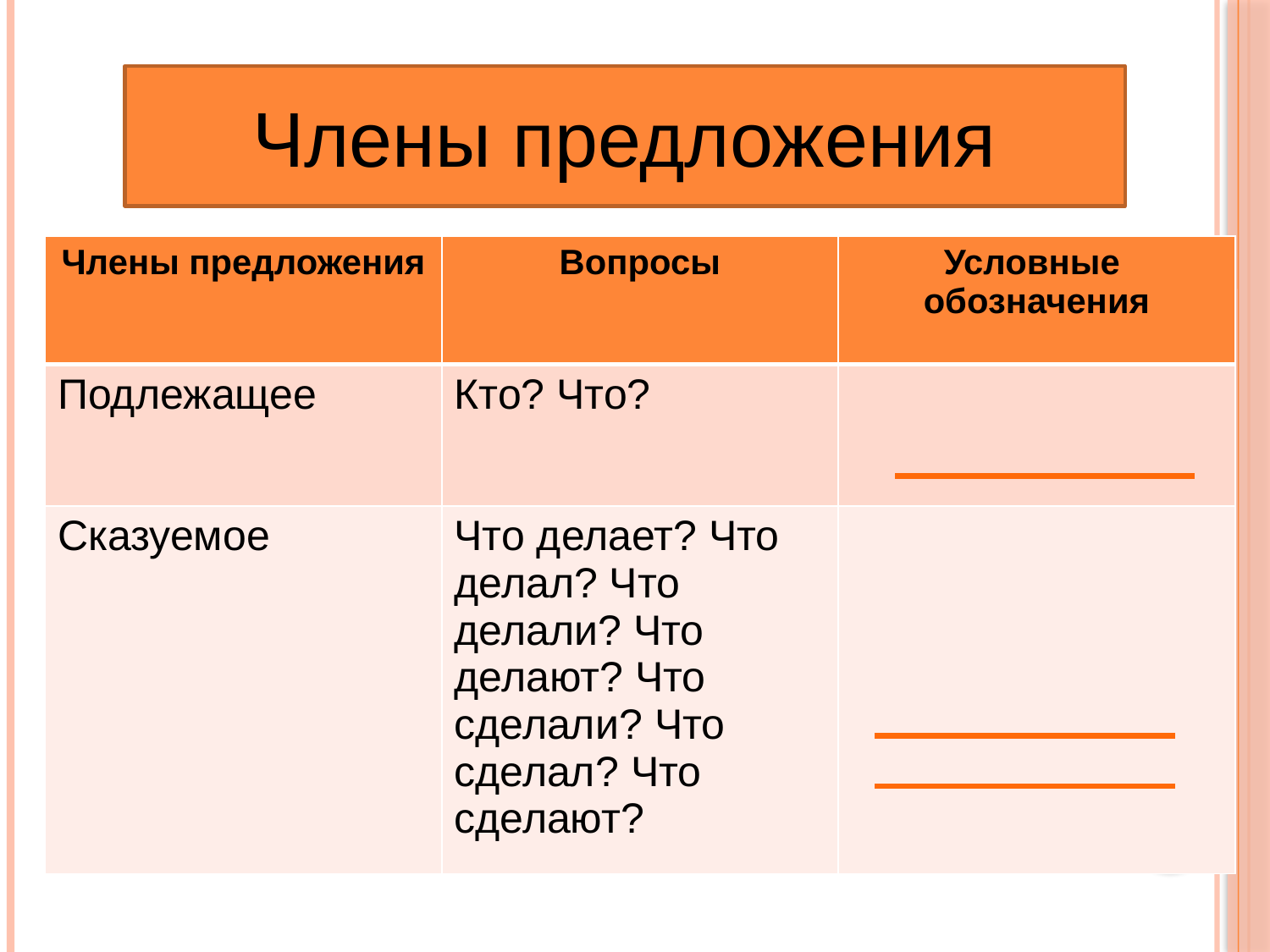

Члены предложения
| Члены предложения | Вопросы | Условные обозначения |
| --- | --- | --- |
| Подлежащее | Кто? Что? |  |
| Сказуемое | Что делает? Что делал? Что делали? Что делают? Что сделали? Что сделал? Что сделают? |  |